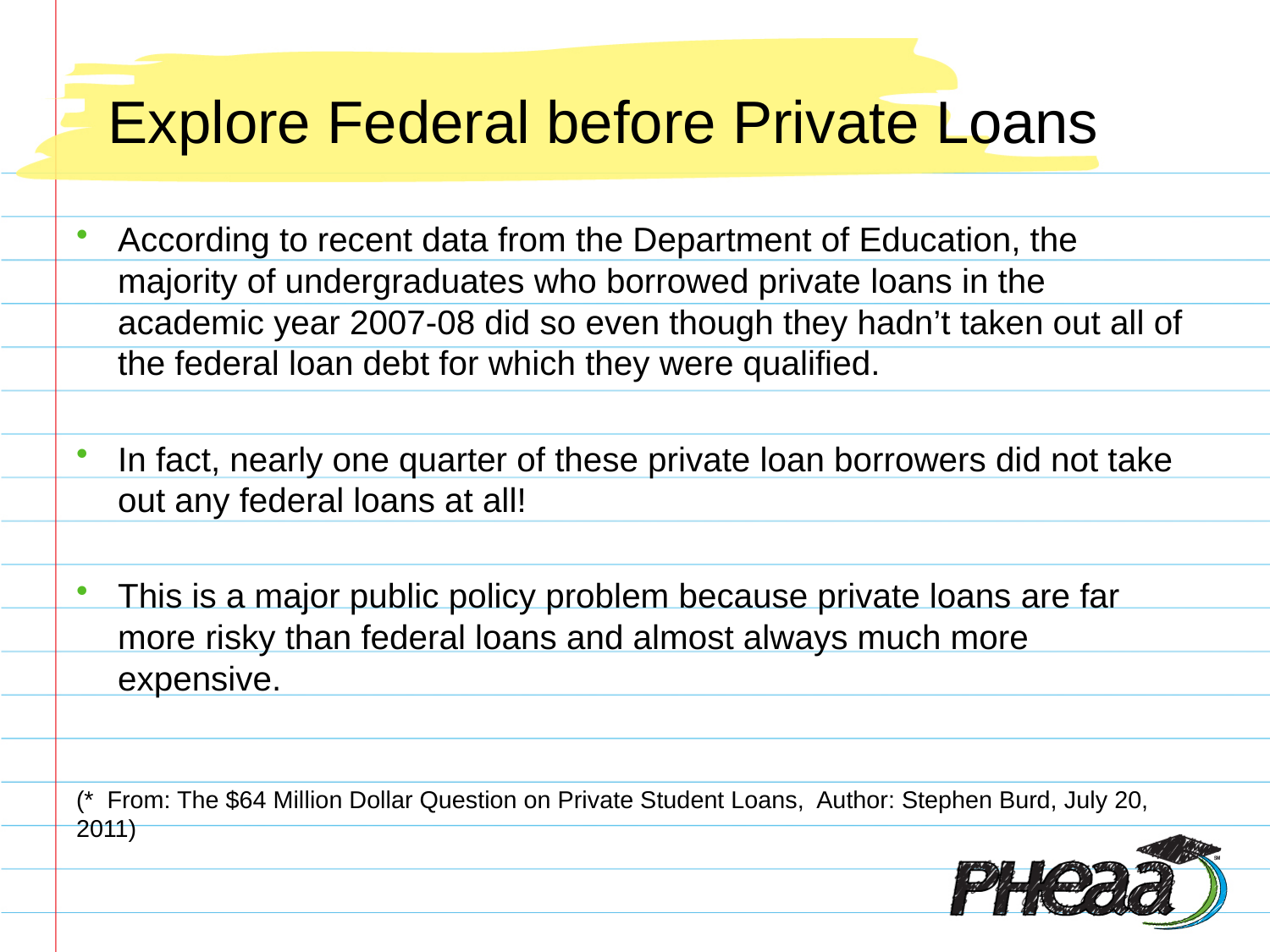

# Explore Federal before Private Loans
According to recent data from the Department of Education, the majority of undergraduates who borrowed private loans in the academic year 2007-08 did so even though they hadn’t taken out all of the federal loan debt for which they were qualified.

In fact, nearly one quarter of these private loan borrowers did not take out any federal loans at all!

This is a major public policy problem because private loans are far more risky than federal loans and almost always much more expensive.

(*  From: The $64 Million Dollar Question on Private Student Loans,  Author: Stephen Burd, July 20, 2011)